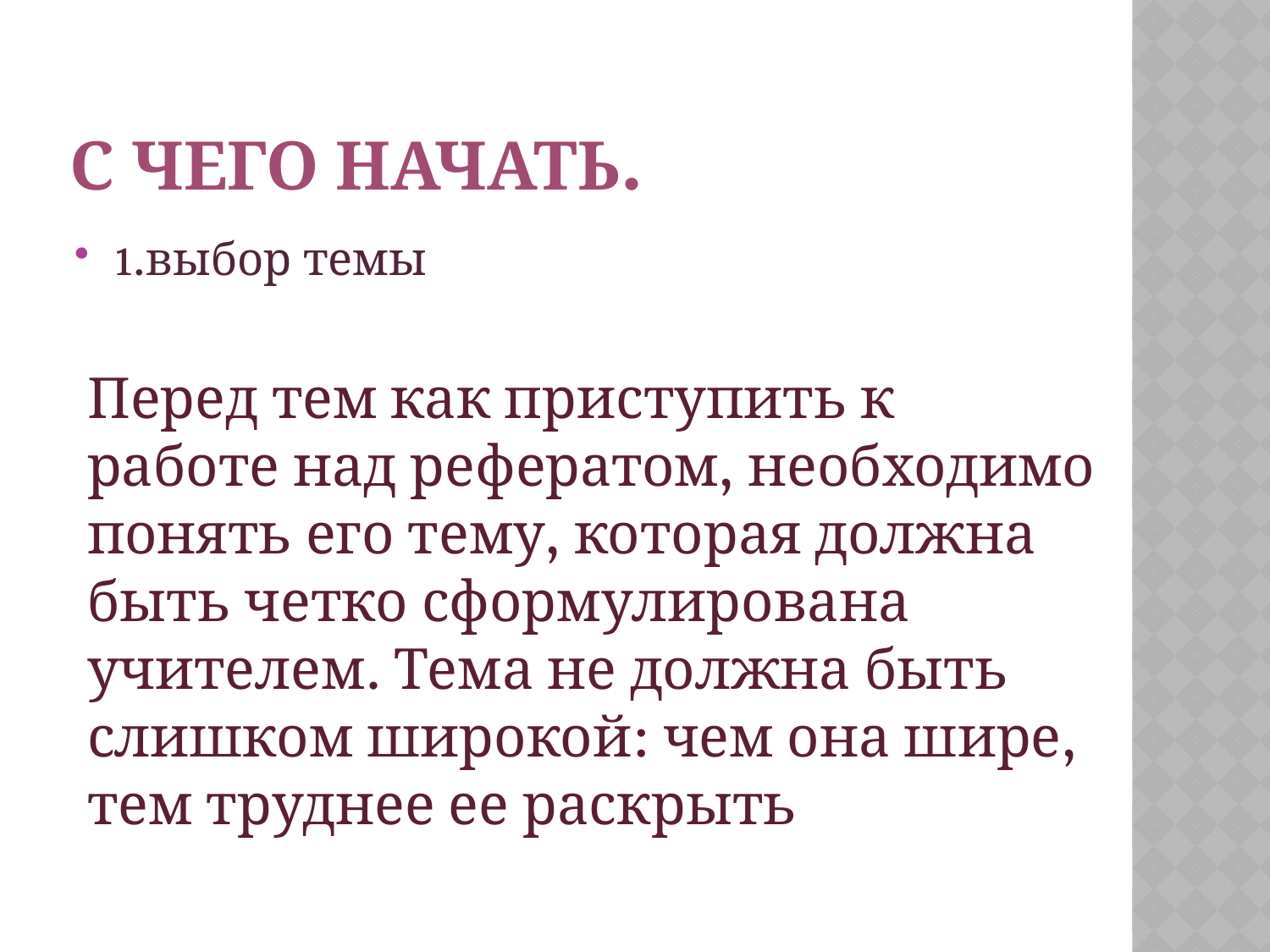

# С чего начать.
1.выбор темы

Перед тем как приступить к работе над рефератом, необходимо понять его тему, которая должна быть четко сформулирована учителем. Тема не должна быть слишком широкой: чем она шире, тем труднее ее раскрыть